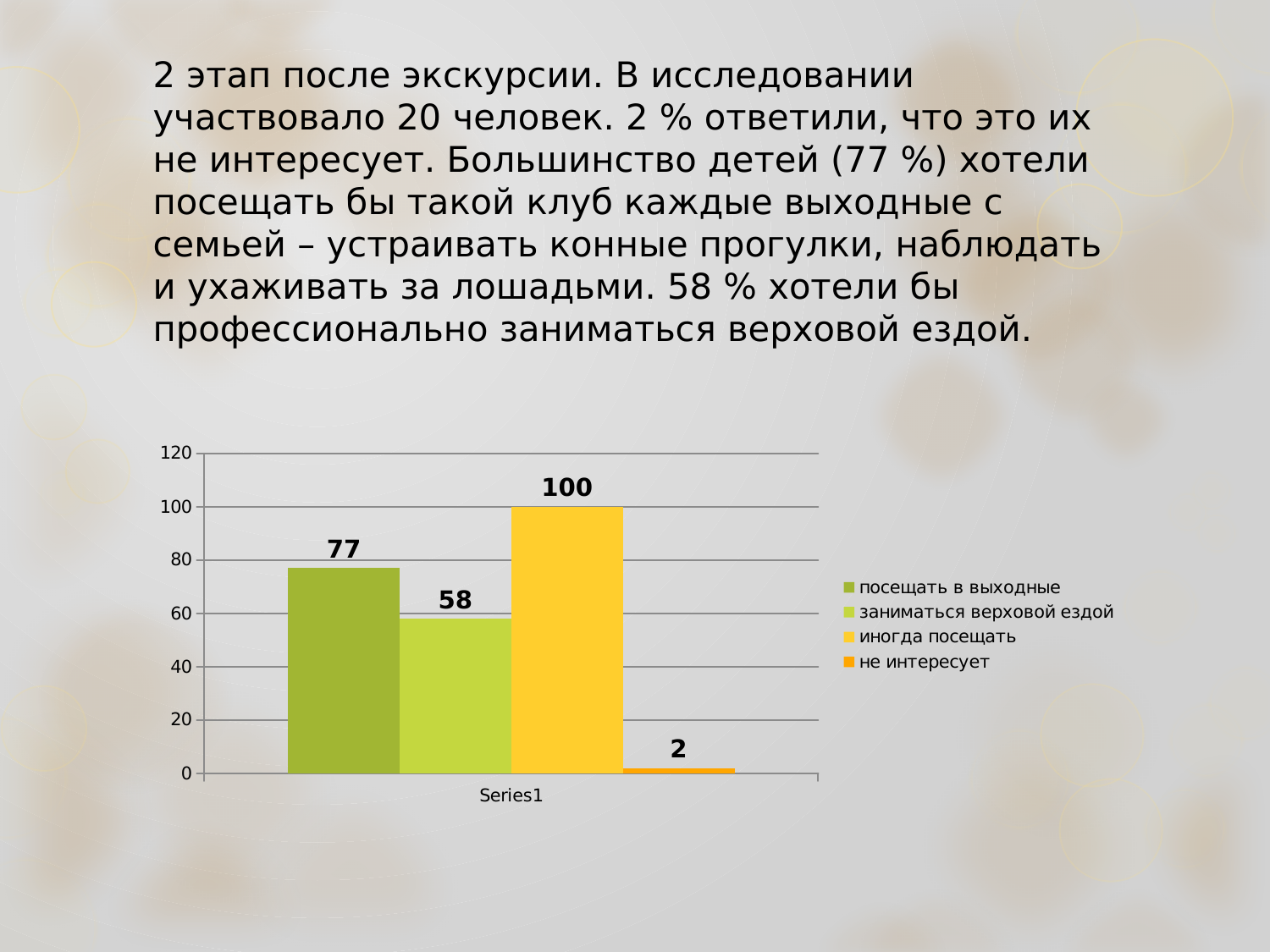

# 2 этап после экскурсии. В исследовании участвовало 20 человек. 2 % ответили, что это их не интересует. Большинство детей (77 %) хотели посещать бы такой клуб каждые выходные с семьей – устраивать конные прогулки, наблюдать и ухаживать за лошадьми. 58 % хотели бы профессионально заниматься верховой ездой.

### Chart

| Category | посещать в выходные | заниматься верховой ездой | иногда посещать | не интересует |
|---|---|---|---|---|
|  | 77.0 | 58.0 | 100.0 | 2.0 |